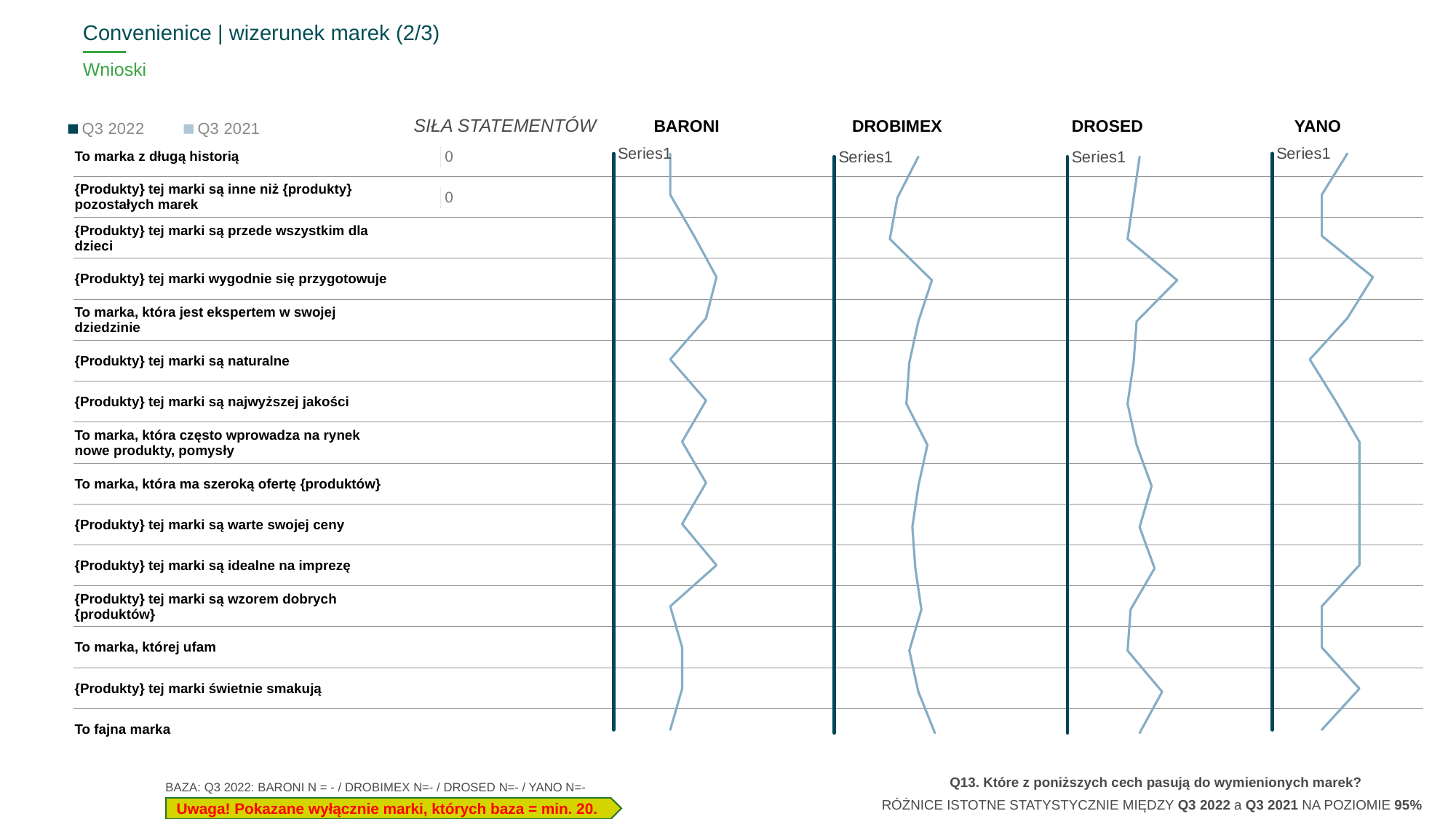

Convenienice | wizerunek marek (2/3)
# Wnioski
| BARONI | DROBIMEX | DROSED | YANO |
| --- | --- | --- | --- |

### Chart

| Category | Q3 2022 | Kolumna2 | Kolumna6 | Q3 2021 |
|---|---|---|---|---|
|  | None | None | None | None |
|  | None | None | None | None |
|  | None | None | None | None |
|  | None | None | None | None |
|  | None | None | None | None |
|  | None | None | None | None |
|  | None | None | None | None |
SIŁA STATEMENTÓW

### Chart

| Category | Q3 2022 | Q3 2021 |
|---|---|---|

### Chart

| Category | Q3 2022 | Q3 2021 |
|---|---|---|
| To marka z długą historią |  |
| --- | --- |
| {Produkty} tej marki są inne niż {produkty} pozostałych marek |  |
| {Produkty} tej marki są przede wszystkim dla dzieci |  |
| {Produkty} tej marki wygodnie się przygotowuje |  |
| To marka, która jest ekspertem w swojej dziedzinie |  |
| {Produkty} tej marki są naturalne |  |
| {Produkty} tej marki są najwyższej jakości |  |
| To marka, która często wprowadza na rynek nowe produkty, pomysły |  |
| To marka, która ma szeroką ofertę {produktów} |  |
| {Produkty} tej marki są warte swojej ceny |  |
| {Produkty} tej marki są idealne na imprezę |  |
| {Produkty} tej marki są wzorem dobrych {produktów} |  |
| To marka, której ufam |  |
| {Produkty} tej marki świetnie smakują |  |
| To fajna marka |  |

### Chart

| Category | Seria 1 |
|---|---|
|  | 0.0 |
|  | 0.0 |
|  | None |
|  | None |
|  | None |
|  | None |
|  | None |
|  | None |
|  | None |
|  | None |
|  | None |
|  | None |
|  | None |
|  | None |
|  | None |

### Chart

| Category | Q3 2022 | Q3 2021 |
|---|---|---|

### Chart

| Category | Q3 2022 | Q3 2021 |
|---|---|---|
Q13. Które z poniższych cech pasują do wymienionych marek?

BAZA: Q3 2022: BARONI N = - / DROBIMEX N=- / DROSED N=- / YANO N=-
RÓŻNICE ISTOTNE STATYSTYCZNIE MIĘDZY Q3 2022 a Q3 2021 NA POZIOMIE 95%
Uwaga! Pokazane wyłącznie marki, których baza = min. 20.